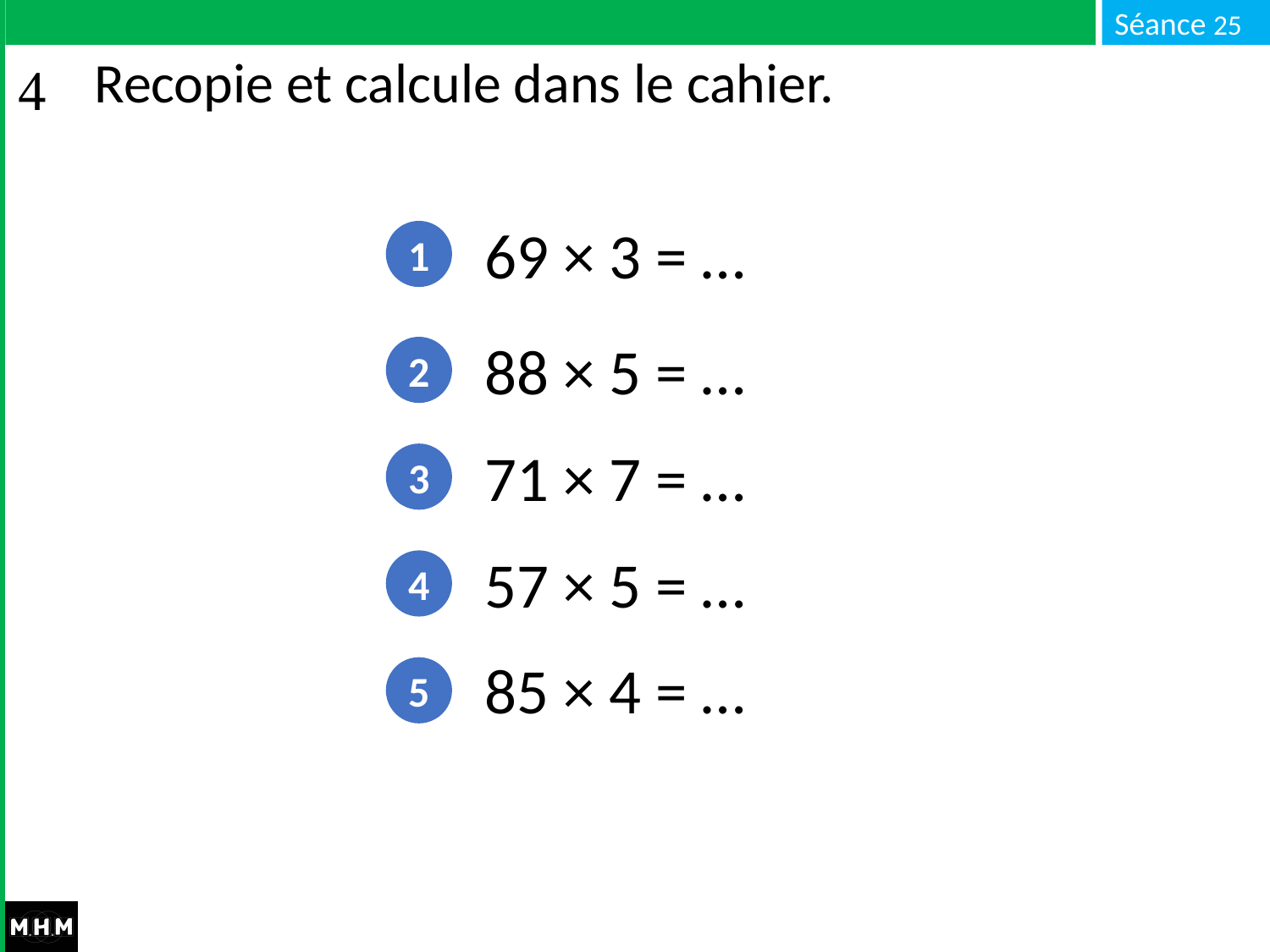

# Recopie et calcule dans le cahier.
69 × 3 = …
1
88 × 5 = …
2
71 × 7 = …
3
57 × 5 = …
4
85 × 4 = …
5